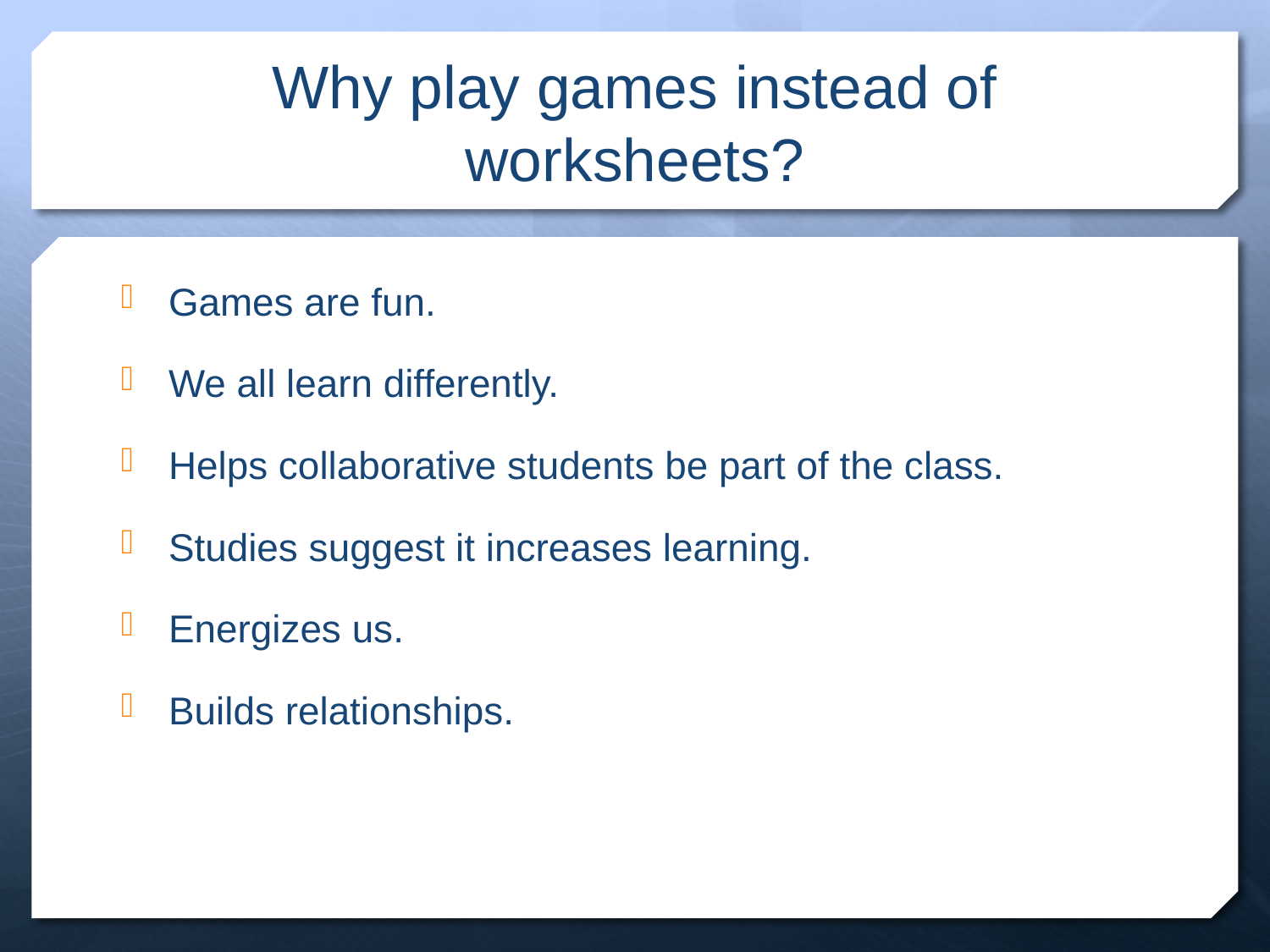

# Why play games instead of worksheets?
Games are fun.
We all learn differently.
Helps collaborative students be part of the class.
Studies suggest it increases learning.
Energizes us.
Builds relationships.